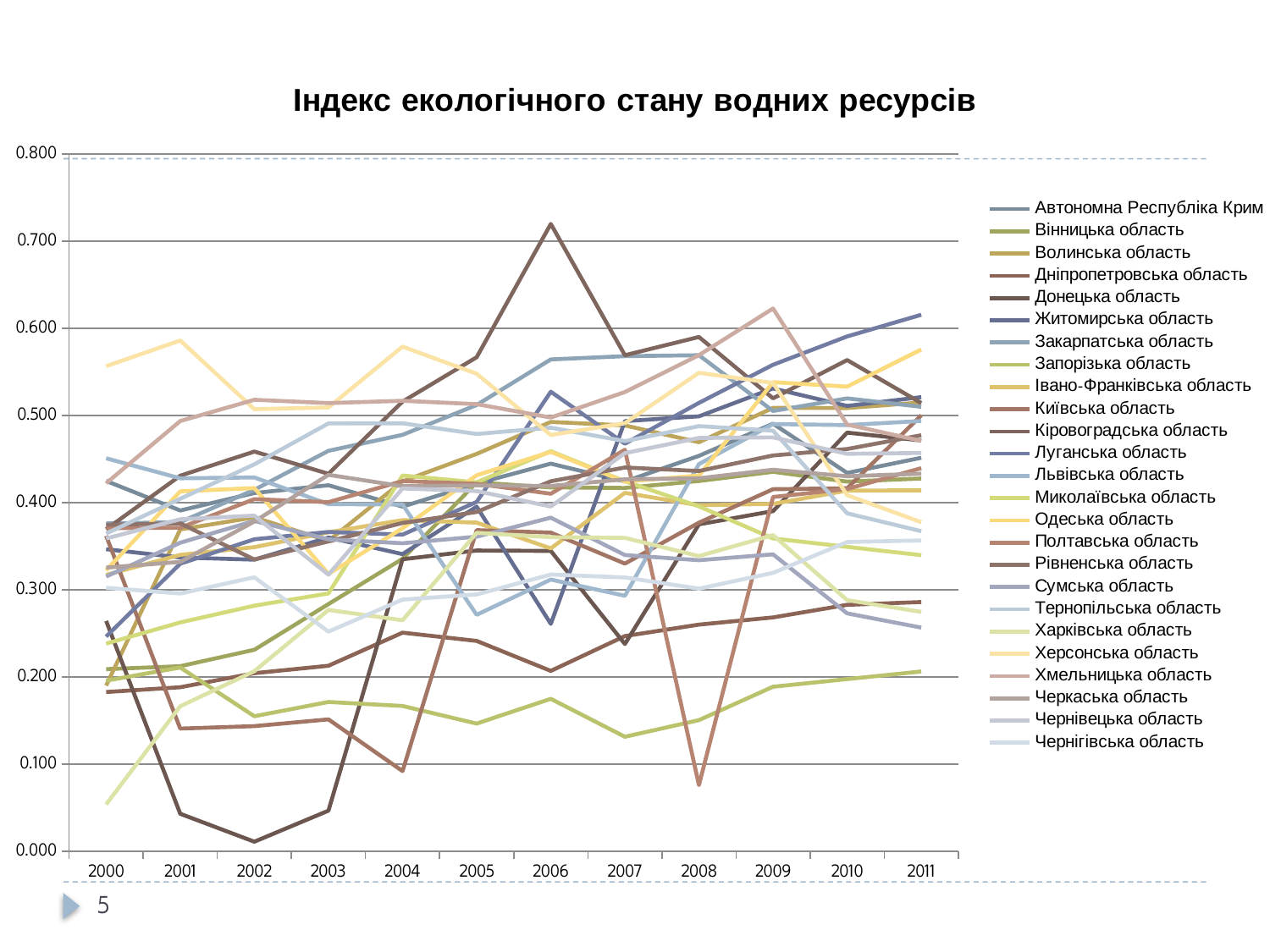

### Chart: Індекс екологічного стану водних ресурсів

| Category | Автономна Республіка Крим | Вінницька область | Волинська область | Дніпропетровська область | Донецька область | Житомирська область | Закарпатська область | Запорізька область | Івано-Франківська область | Київська область | Кіровоградська область | Луганська область | Львівська область | Миколаївська область | Одеська область | Полтавська область | Рівненська область | Сумська область | Тернопільська область | Харківська область | Херсонська область | Хмельницька область | Черкаська область | Чернівецька область | Чернігівська область |
|---|---|---|---|---|---|---|---|---|---|---|---|---|---|---|---|---|---|---|---|---|---|---|---|---|---|
| 2000.0 | 0.424830597223751 | 0.208968514070061 | 0.190177159838057 | 0.182695913945273 | 0.264230236506726 | 0.346544228786017 | 0.376095255271959 | 0.195781351070868 | 0.317153301491395 | 0.361799008944874 | 0.369438529463386 | 0.246391903015113 | 0.450876526663871 | 0.238237755443508 | 0.322355515998557 | 0.37066943758303 | 0.374524244124502 | 0.315183716941325 | 0.364528993648986 | 0.0538788248219976 | 0.556588930279051 | 0.42219587369933 | 0.325464635809636 | 0.35886695642585 | 0.302365604266463 |
| 2001.0 | 0.390996010286004 | 0.212335935077816 | 0.369229401289271 | 0.188202582187696 | 0.0430516115217711 | 0.337071942237823 | 0.377583705834725 | 0.210876665055028 | 0.34008363777454 | 0.14081409973225 | 0.430934725486578 | 0.329912449772213 | 0.427915501789676 | 0.262543471000659 | 0.412915656402828 | 0.371205463045515 | 0.376252725798202 | 0.354003129691885 | 0.404390524071256 | 0.166446819970732 | 0.585964000200648 | 0.493614601360435 | 0.332007287923395 | 0.380907579313769 | 0.295681716907531 |
| 2002.0 | 0.410987311080066 | 0.231239452565808 | 0.383088638163383 | 0.204352014682589 | 0.0110171540749895 | 0.334589892697893 | 0.414700673162097 | 0.154957273272138 | 0.348883354164659 | 0.143594280910361 | 0.458589403759529 | 0.357963088976846 | 0.428877553369078 | 0.281753226577816 | 0.416674975136396 | 0.403994982162824 | 0.334720254226576 | 0.378994621298509 | 0.44396945686926 | 0.206626246587331 | 0.507231285527849 | 0.518002156314183 | 0.37828417292542 | 0.385083796947353 | 0.314313151094793 |
| 2003.0 | 0.419932080793303 | 0.283605487321892 | 0.356125009963993 | 0.212862344985091 | 0.0466299841456208 | 0.359958528896211 | 0.459471944183345 | 0.171320511317337 | 0.365901112591282 | 0.151367918318479 | 0.433088983203399 | 0.366321033182523 | 0.398231881667971 | 0.295838357367396 | 0.318209738450557 | 0.400534061278209 | 0.35546572675609 | 0.357823041779501 | 0.49090048777978 | 0.276925193244991 | 0.509207115855272 | 0.514243033312413 | 0.431889803924424 | 0.317387719441956 | 0.252029210111188 |
| 2004.0 | 0.395375570662877 | 0.33553419496827 | 0.424458801482556 | 0.250820507481426 | 0.335008438945333 | 0.340938499121949 | 0.477834783078466 | 0.16669808003553 | 0.379901490739632 | 0.0920308305419097 | 0.51593687617379 | 0.36326847632642 | 0.397804464837648 | 0.431139344000407 | 0.370573636278137 | 0.424696598129592 | 0.376657122531249 | 0.353340359141991 | 0.49107685470445 | 0.265008811140973 | 0.578995749215236 | 0.516835231274614 | 0.418839243664681 | 0.416273133939401 | 0.288755862448549 |
| 2005.0 | 0.421851138175371 | 0.423210513515943 | 0.455891256544617 | 0.241345887443076 | 0.345054949306577 | 0.395397288059322 | 0.512024048465894 | 0.14655435601001 | 0.377046802189056 | 0.368451247654972 | 0.566758866321787 | 0.400775288457095 | 0.271286414354324 | 0.423236083659199 | 0.431415235810565 | 0.421570033153928 | 0.389231448182176 | 0.360936654097319 | 0.47881031718337 | 0.365340706182694 | 0.547865436649189 | 0.512998858542068 | 0.419742649770854 | 0.413275266748795 | 0.294691367038435 |
| 2006.0 | 0.444731667354292 | 0.417412820126476 | 0.492608789640444 | 0.206943027862904 | 0.344608646107701 | 0.260905838428825 | 0.564318402760324 | 0.174919921988866 | 0.347440389086492 | 0.365577103422059 | 0.719733215229311 | 0.527214240065155 | 0.311745927063176 | 0.459050512507077 | 0.458233692381019 | 0.410167697178388 | 0.424482352377718 | 0.382714947309761 | 0.486000441895557 | 0.360389487206238 | 0.477578005604986 | 0.497640779591644 | 0.419122078880344 | 0.395550513020848 | 0.317483587582103 |
| 2007.0 | 0.424194064319352 | 0.41682950032573 | 0.488591461284584 | 0.2469052475423 | 0.237827073388238 | 0.493508405795638 | 0.568035806396475 | 0.131397792149476 | 0.411203024935117 | 0.330051917297901 | 0.569157211714363 | 0.467681401621358 | 0.29309961956202 | 0.42452768292039 | 0.424055894690744 | 0.460686809511811 | 0.440319792422457 | 0.339815252893802 | 0.470584564858327 | 0.359546926948129 | 0.49114585173029 | 0.526886696974948 | 0.426738393619483 | 0.456845301195522 | 0.314146652522703 |
| 2008.0 | 0.453707616425724 | 0.424819422281204 | 0.469344844095064 | 0.260073744465047 | 0.375111164755411 | 0.499000803812805 | 0.569110080285854 | 0.150496825779232 | 0.397010833098926 | 0.376995322091935 | 0.590073546460792 | 0.514470153693603 | 0.444265769677197 | 0.395675804750432 | 0.431106766910287 | 0.0760095693328222 | 0.436304960325354 | 0.333913518795097 | 0.487816980820583 | 0.338683126538749 | 0.548967648043671 | 0.569184660779768 | 0.427895190120751 | 0.474200190448281 | 0.301263463661274 |
| 2009.0 | 0.490615989493161 | 0.435383298546633 | 0.508688400026319 | 0.268291155354679 | 0.390221690731628 | 0.53098516528292 | 0.505183112952607 | 0.188776269433659 | 0.398535194131967 | 0.415411034730457 | 0.51964483479082 | 0.5581572838583 | 0.490167160565663 | 0.358854836269894 | 0.538183614428942 | 0.406456669557476 | 0.454167179838442 | 0.340613758141578 | 0.482562884970437 | 0.362708069933115 | 0.537344485290105 | 0.622755630751968 | 0.437766376324117 | 0.474916240176478 | 0.319441054340959 |
| 2010.0 | 0.434064019088228 | 0.424097000281179 | 0.508513276207756 | 0.282756274138472 | 0.480331519160395 | 0.510958682605634 | 0.51958820963771 | 0.197556030661535 | 0.413801442383725 | 0.416401161476113 | 0.563549299815099 | 0.59068596881464 | 0.488981891415315 | 0.349264547286671 | 0.53314496692279 | 0.415636743216984 | 0.461509349052324 | 0.2729257352641 | 0.387710577322767 | 0.288127075755607 | 0.408585312783551 | 0.489593873338692 | 0.430230480999576 | 0.456059402894129 | 0.354808221540362 |
| 2011.0 | 0.451525208933153 | 0.427630687526028 | 0.514887425858788 | 0.285980686992106 | 0.471339572647161 | 0.521060726994199 | 0.509948111826287 | 0.206303564582207 | 0.414093494608184 | 0.500151521064423 | 0.51429405440627 | 0.615505524613452 | 0.493667240024907 | 0.339704644315978 | 0.575654854617274 | 0.439599390886233 | 0.477313495141453 | 0.256579848501849 | 0.367233342450897 | 0.274691270795208 | 0.377521019628347 | 0.470877088480108 | 0.433219275111311 | 0.457001740448383 | 0.356623084288191 |
5